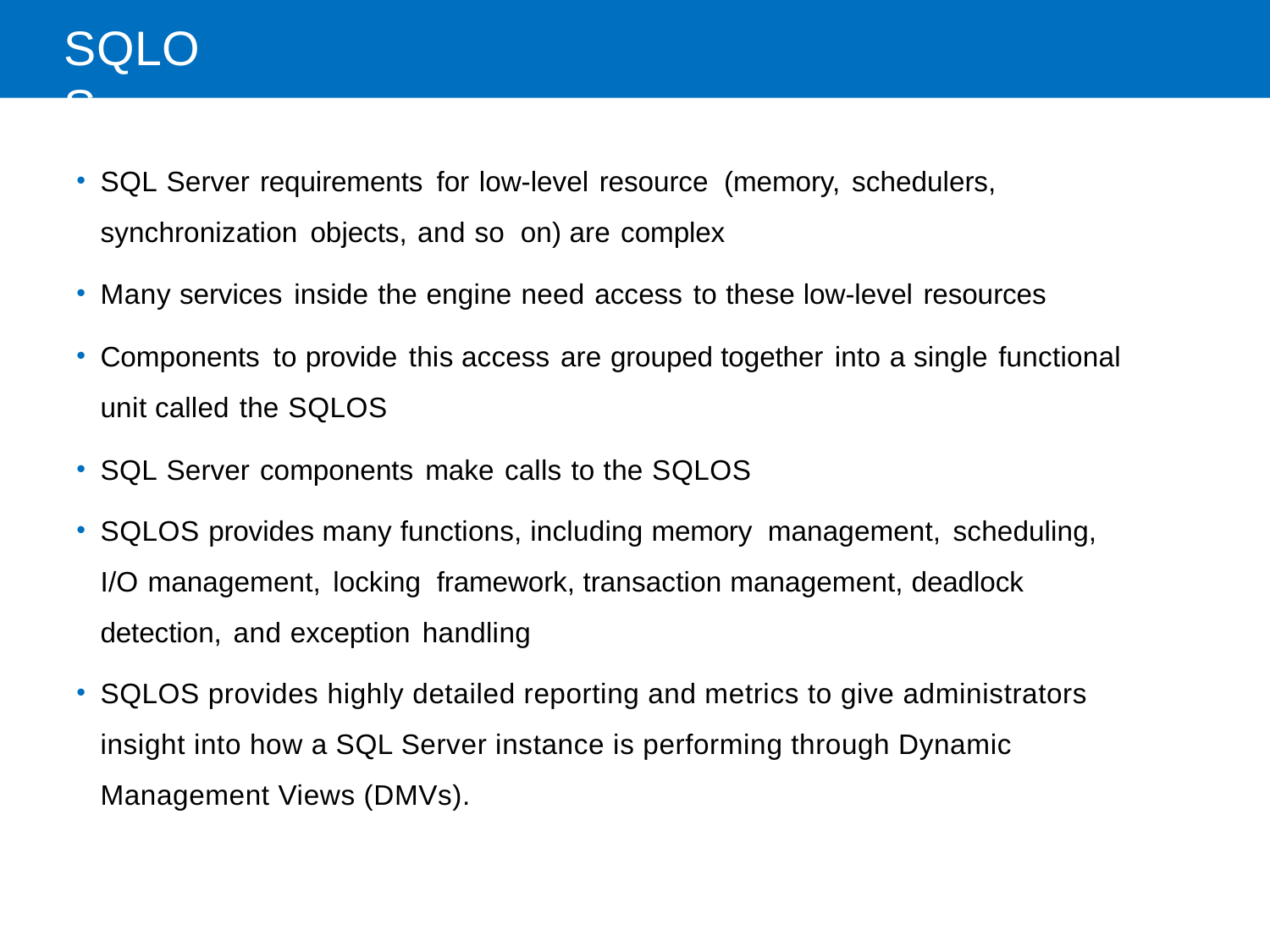

# SQLOS
SQL Server requirements for low-level resource  (memory, schedulers, synchronization objects, and so  on) are complex
Many services inside the engine need access to these low-level resources
Components to provide this access are grouped together into a single functional unit called the SQLOS
SQL Server components make calls to the SQLOS
SQLOS provides many functions, including memory  management, scheduling, I/O management, locking  framework, transaction management, deadlock  detection, and exception handling
SQLOS provides highly detailed reporting and metrics to give administrators insight into how a SQL Server instance is performing through Dynamic Management Views (DMVs).